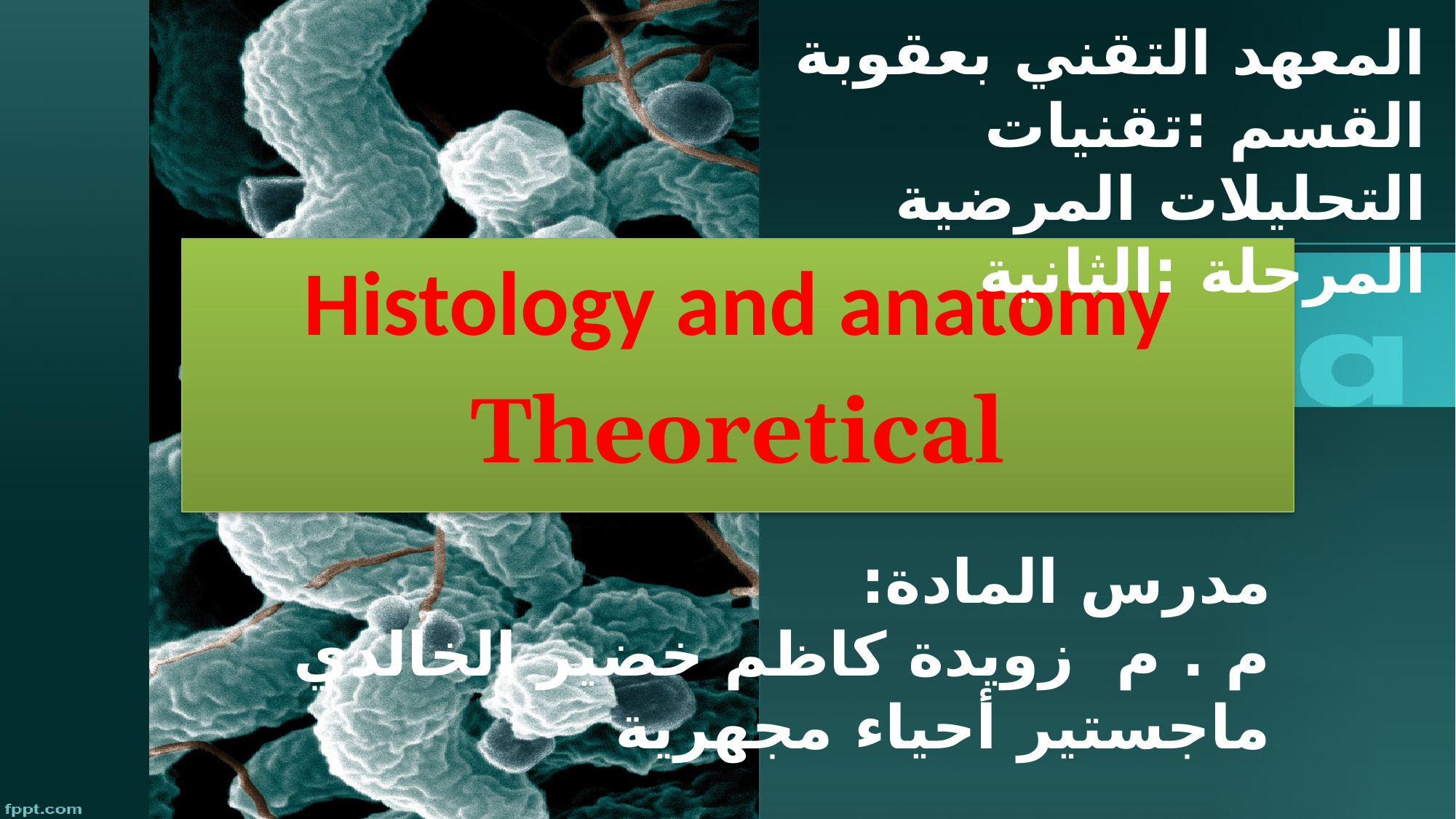

المعهد التقني بعقوبة
القسم :تقنيات التحليلات المرضية
المرحلة :الثانية
Histology and anatomy
Theoretical
مدرس المادة:
م . م  زويدة كاظم خضير الخالدي
ماجستير أحياء مجهرية